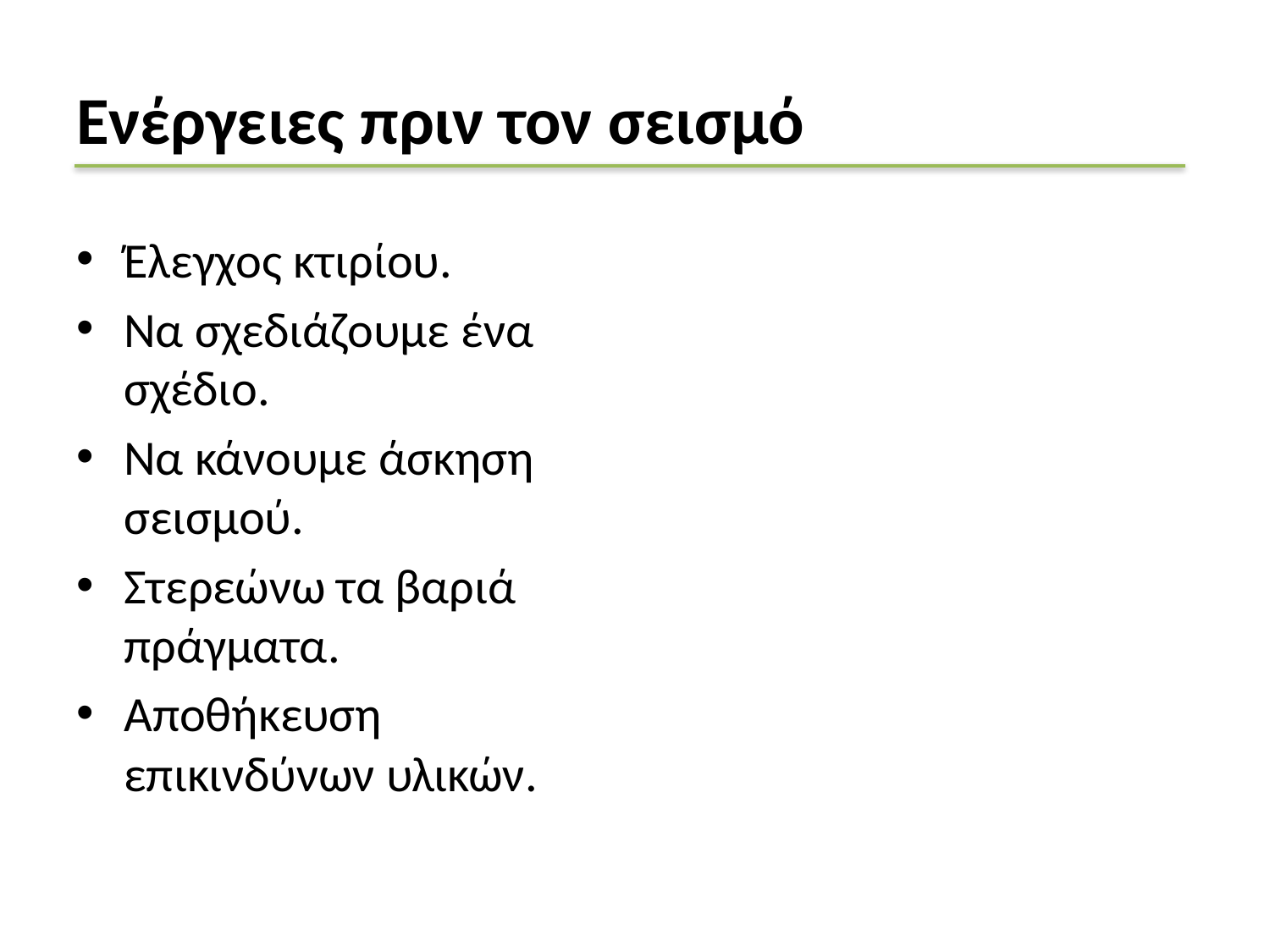

# Ενέργειες πριν τον σεισμό
Έλεγχος κτιρίου.
Να σχεδιάζουμε ένα σχέδιο.
Να κάνουμε άσκηση σεισμού.
Στερεώνω τα βαριά πράγματα.
Αποθήκευση επικινδύνων υλικών.